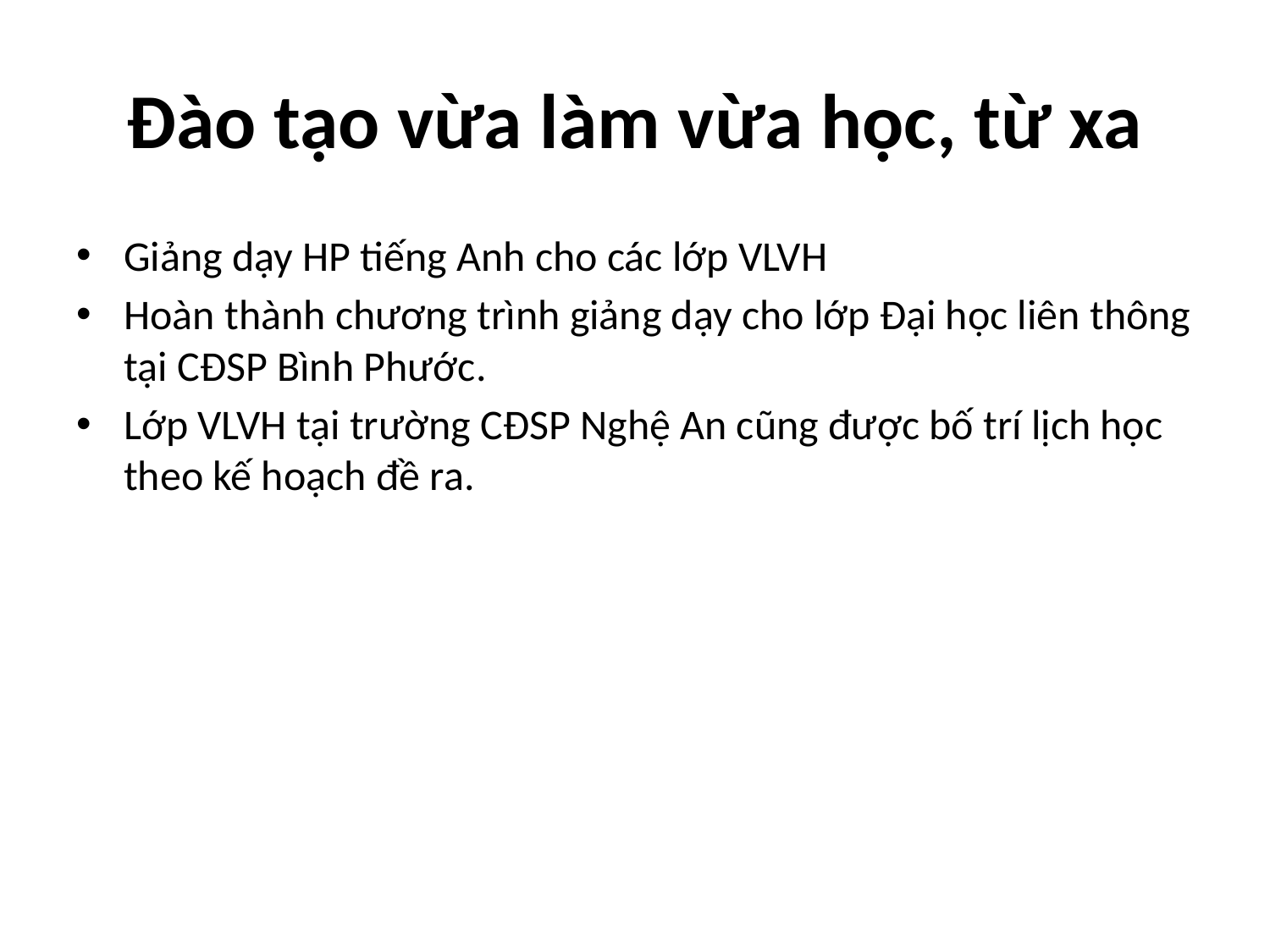

# Đào tạo vừa làm vừa học, từ xa
Giảng dạy HP tiếng Anh cho các lớp VLVH
Hoàn thành chương trình giảng dạy cho lớp Đại học liên thông tại CĐSP Bình Phước.
Lớp VLVH tại trường CĐSP Nghệ An cũng được bố trí lịch học theo kế hoạch đề ra.